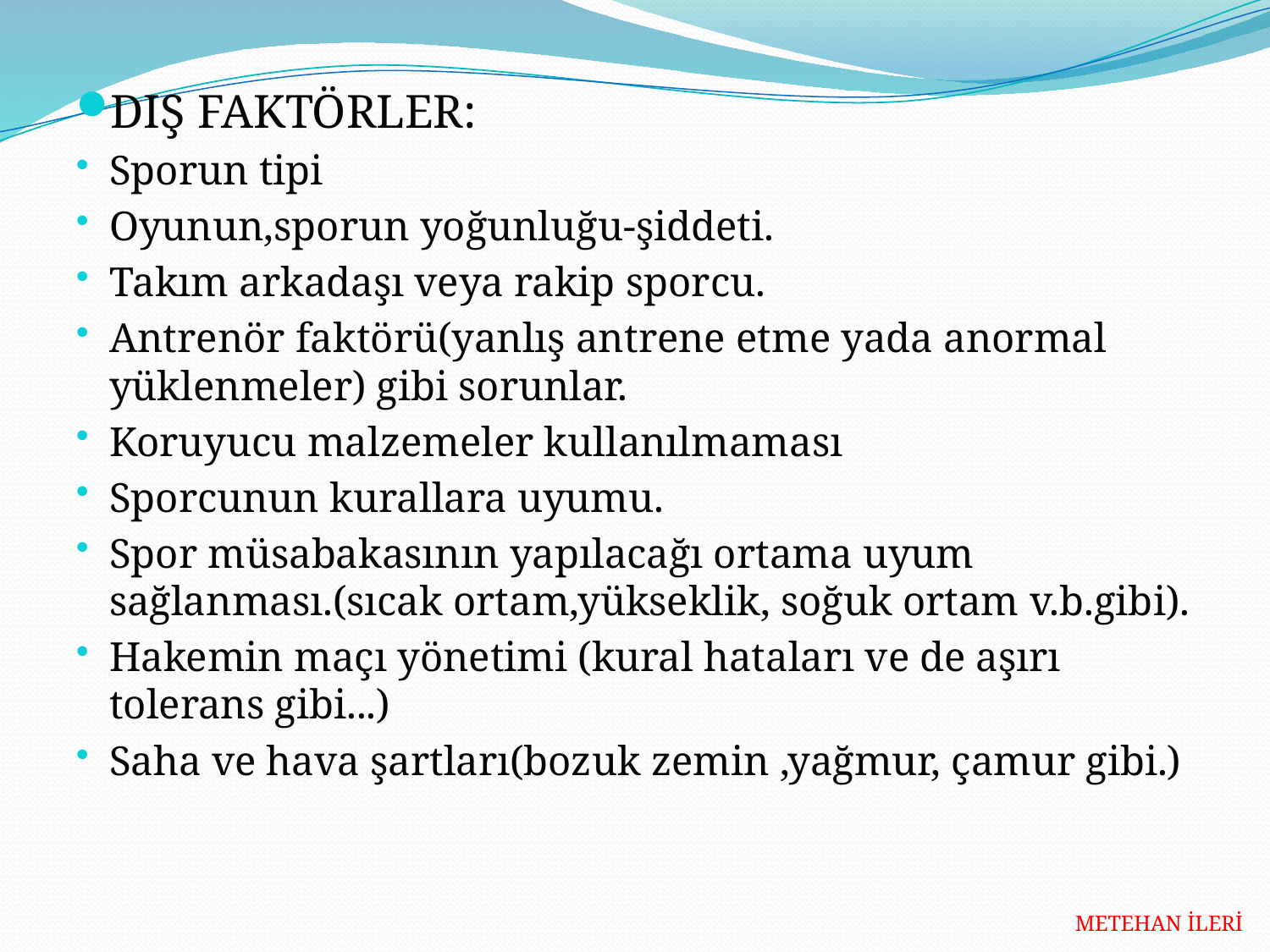

DIŞ FAKTÖRLER:
Sporun tipi
Oyunun,sporun yoğunluğu-şiddeti.
Takım arkadaşı veya rakip sporcu.
Antrenör faktörü(yanlış antrene etme yada anormal yüklenmeler) gibi sorunlar.
Koruyucu malzemeler kullanılmaması
Sporcunun kurallara uyumu.
Spor müsabakasının yapılacağı ortama uyum sağlanması.(sıcak ortam,yükseklik, soğuk ortam v.b.gibi).
Hakemin maçı yönetimi (kural hataları ve de aşırı tolerans gibi...)
Saha ve hava şartları(bozuk zemin ,yağmur, çamur gibi.)

METEHAN İLERİ